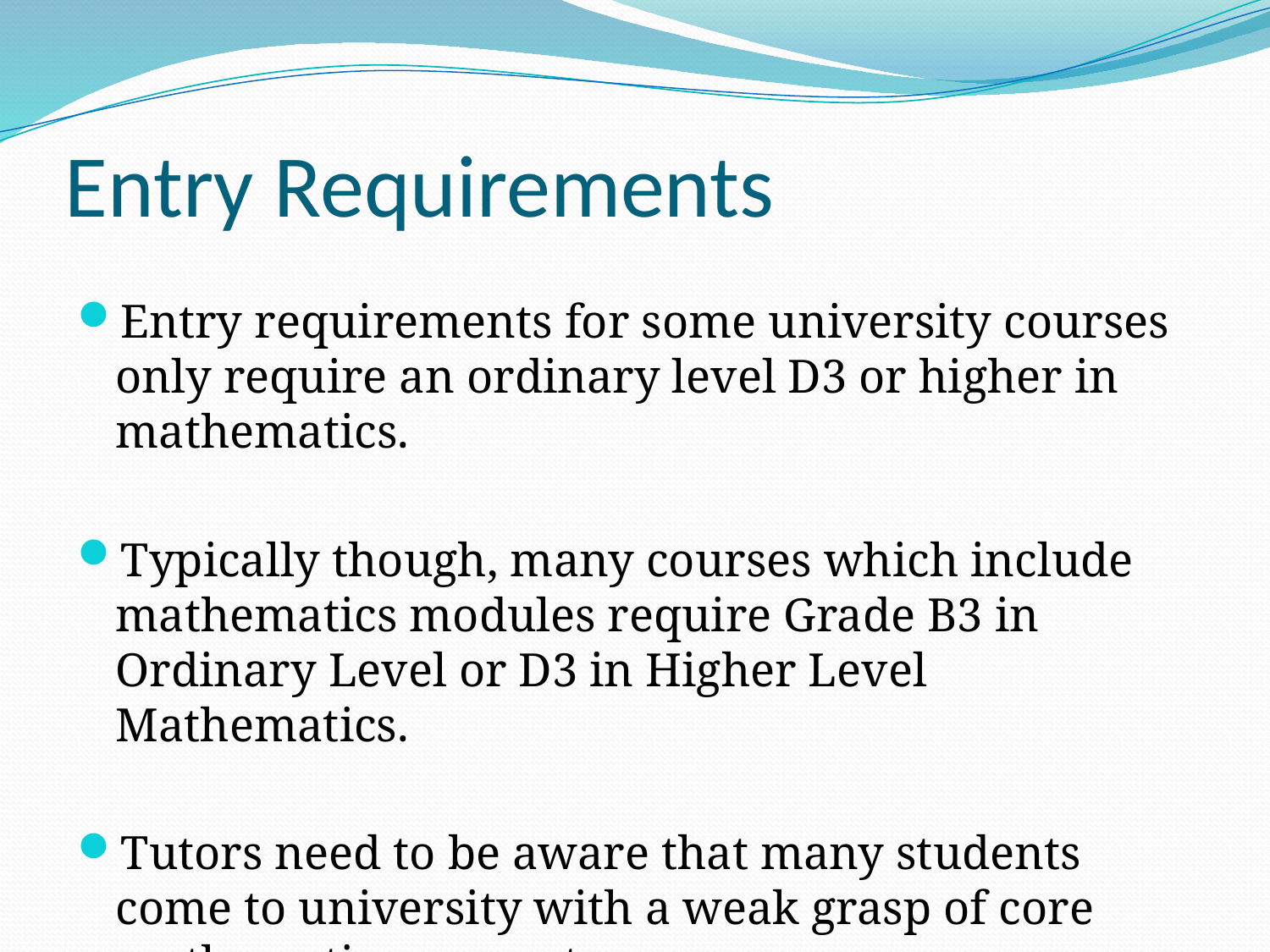

# Entry Requirements
Entry requirements for some university courses only require an ordinary level D3 or higher in mathematics.

Typically though, many courses which include mathematics modules require Grade B3 in Ordinary Level or D3 in Higher Level Mathematics.

Tutors need to be aware that many students come to university with a weak grasp of core mathematics concepts.